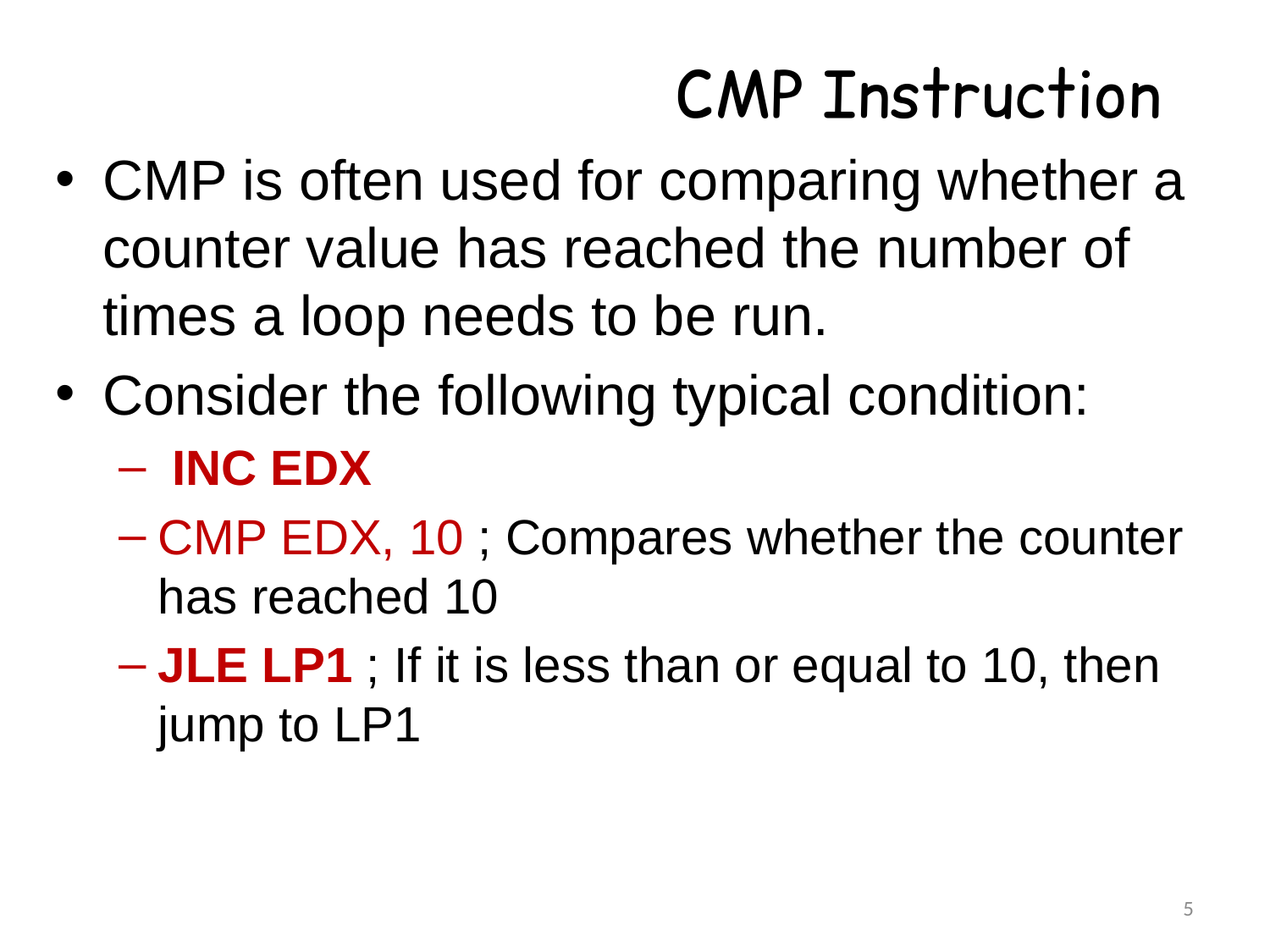

# CMP Instruction
CMP is often used for comparing whether a counter value has reached the number of times a loop needs to be run.
Consider the following typical condition:
 INC EDX
CMP EDX, 10 ; Compares whether the counter has reached 10
JLE LP1 ; If it is less than or equal to 10, then jump to LP1
5